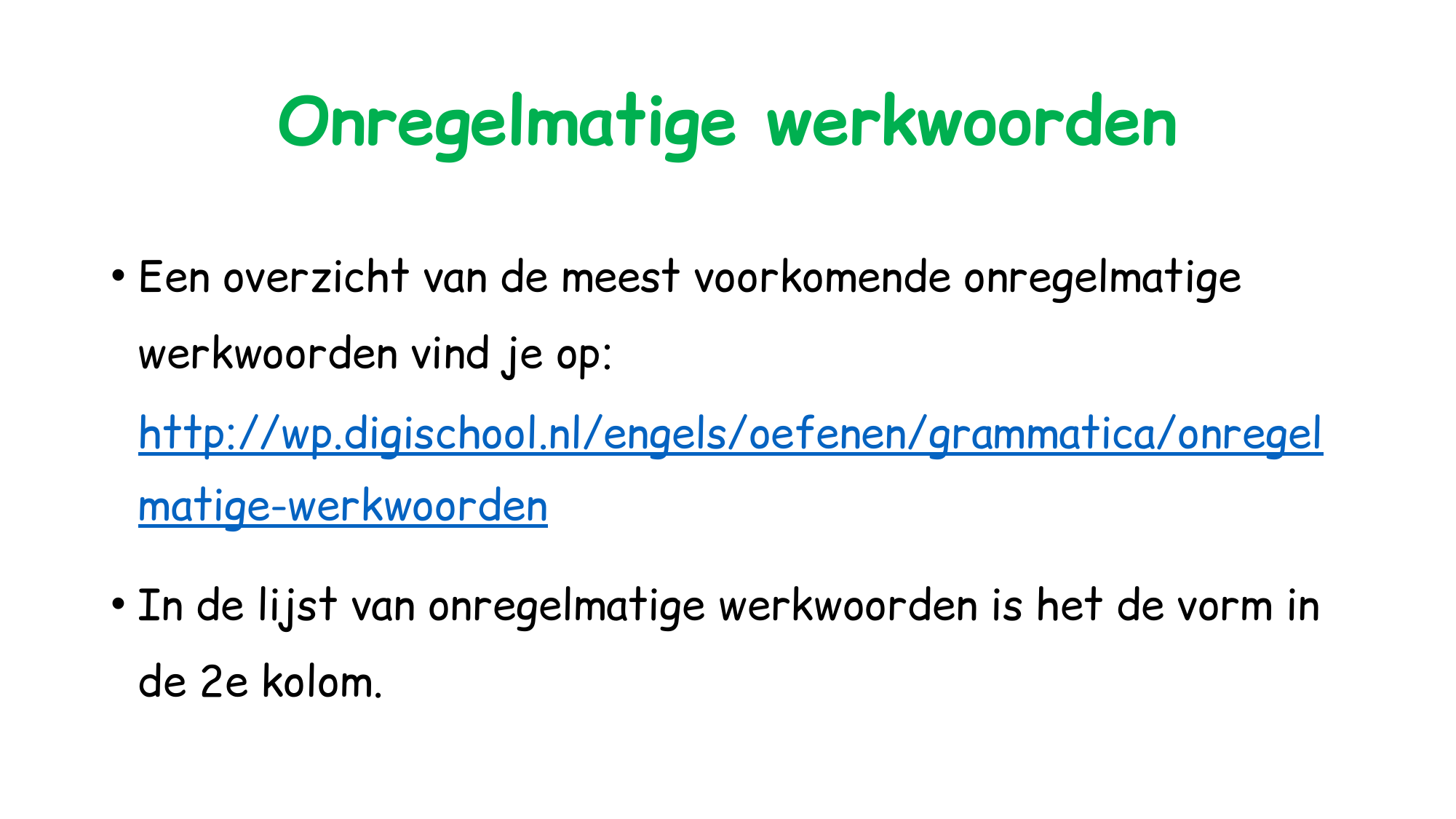

# Onregelmatige werkwoorden
Een overzicht van de meest voorkomende onregelmatige werkwoorden vind je op: http://wp.digischool.nl/engels/oefenen/grammatica/onregelmatige-werkwoorden
In de lijst van onregelmatige werkwoorden is het de vorm in de 2e kolom.